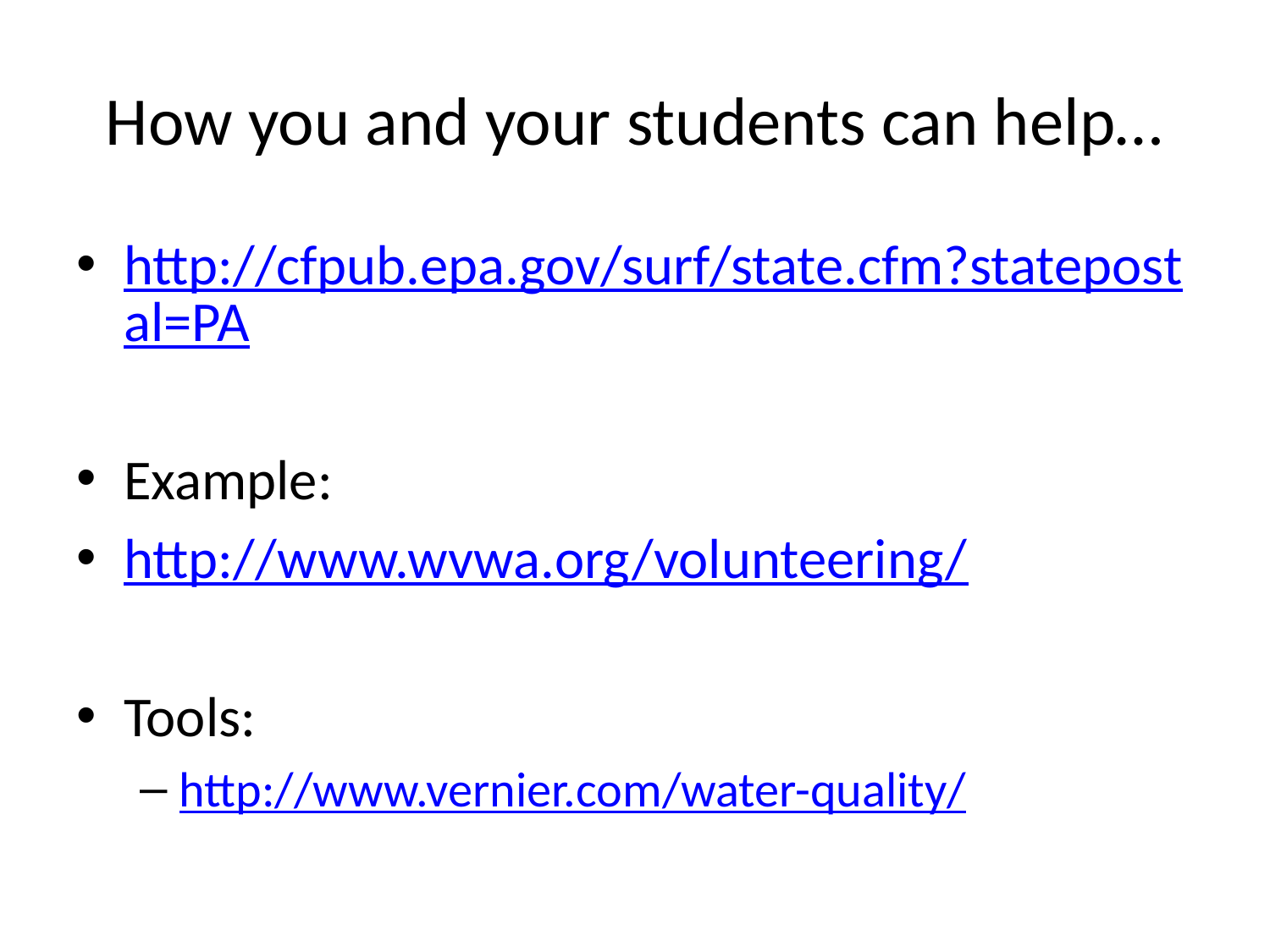

# How you and your students can help…
http://cfpub.epa.gov/surf/state.cfm?statepostal=PA

Example:
http://www.wvwa.org/volunteering/

Tools:
http://www.vernier.com/water-quality/